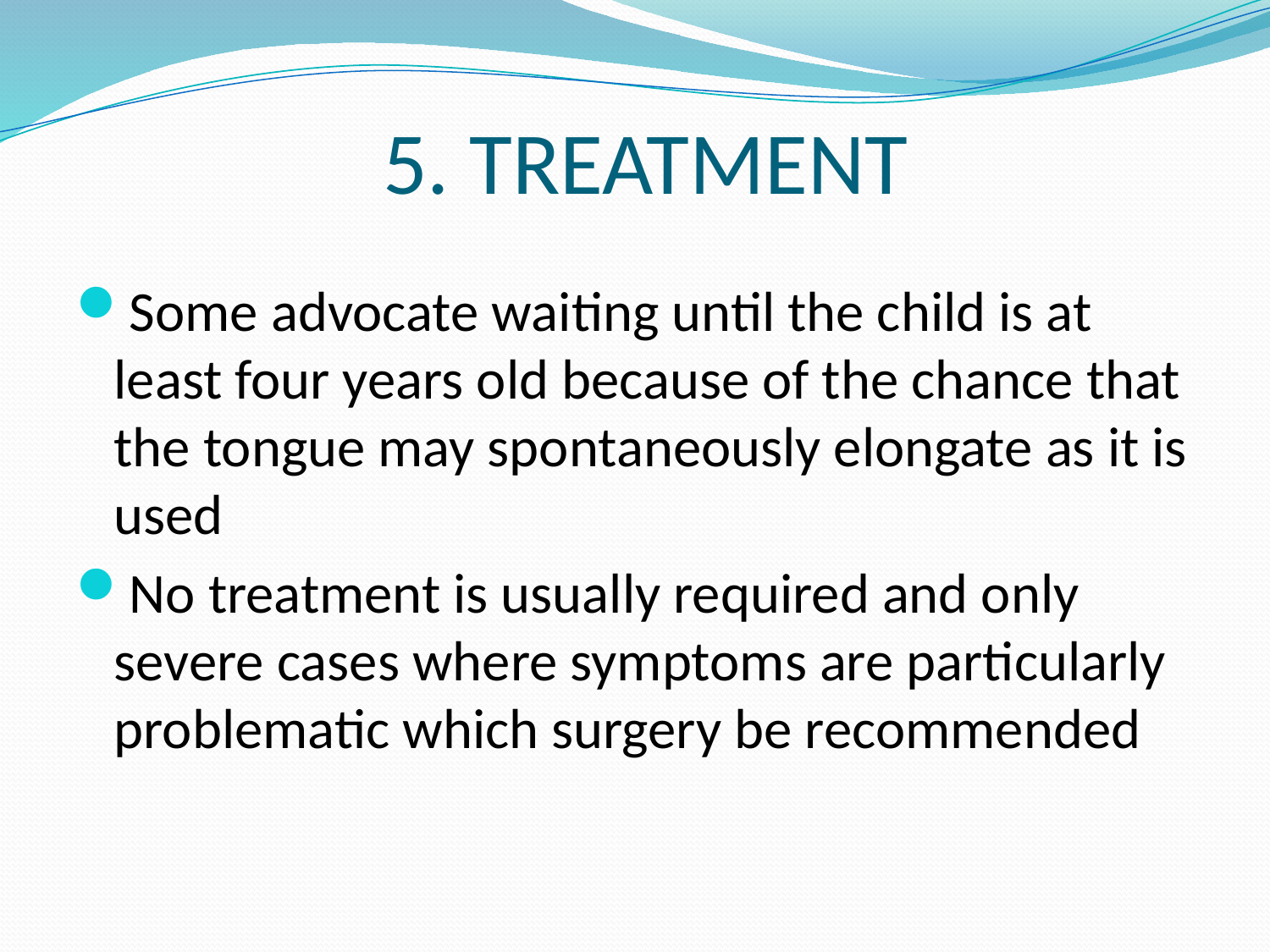

# 5. TREATMENT
Some advocate waiting until the child is at least four years old because of the chance that the tongue may spontaneously elongate as it is used
No treatment is usually required and only severe cases where symptoms are particularly problematic which surgery be recommended